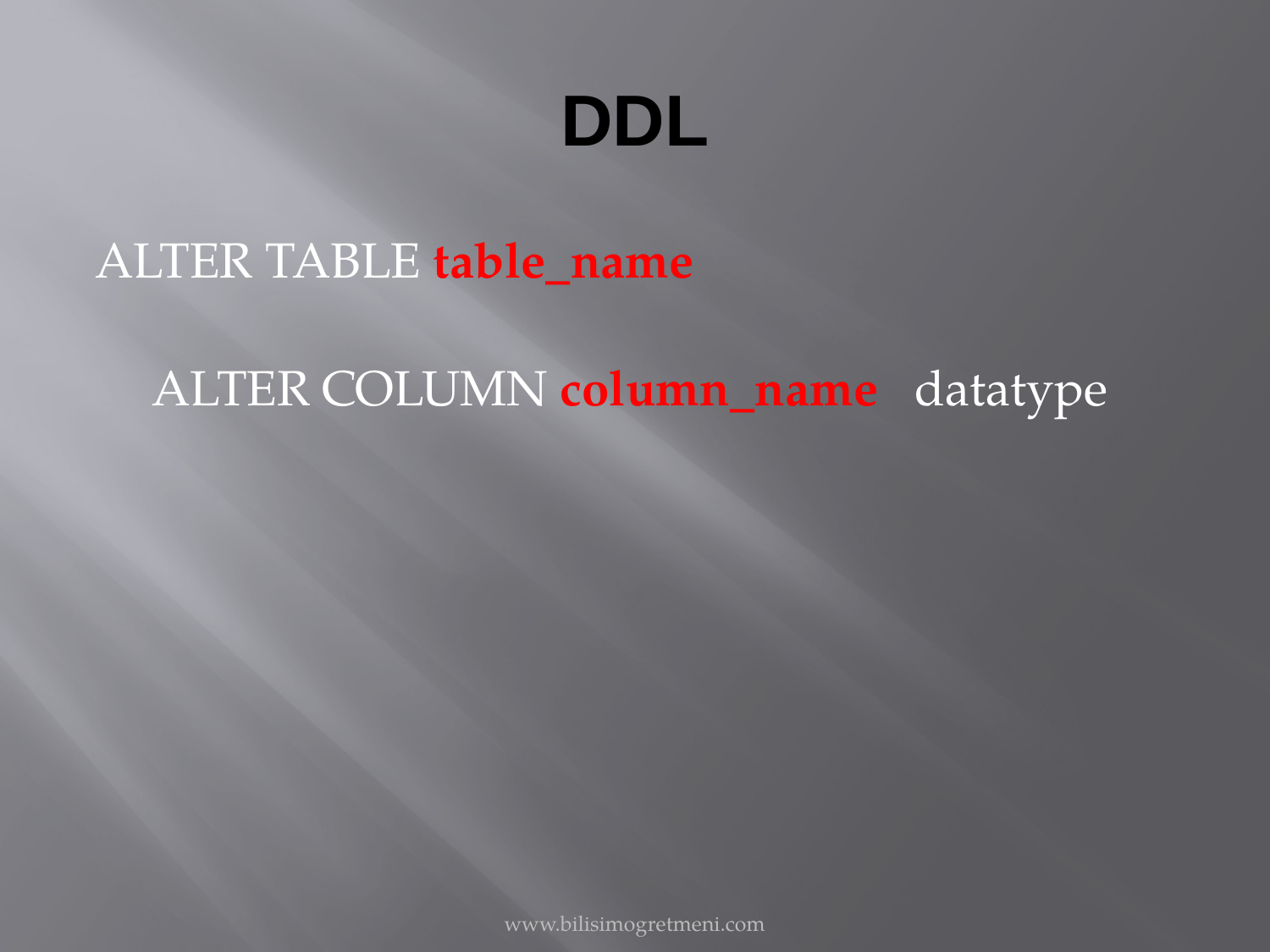

# DDL
ALTER TABLE table_name
ALTER COLUMN column_name   datatype
www.bilisimogretmeni.com